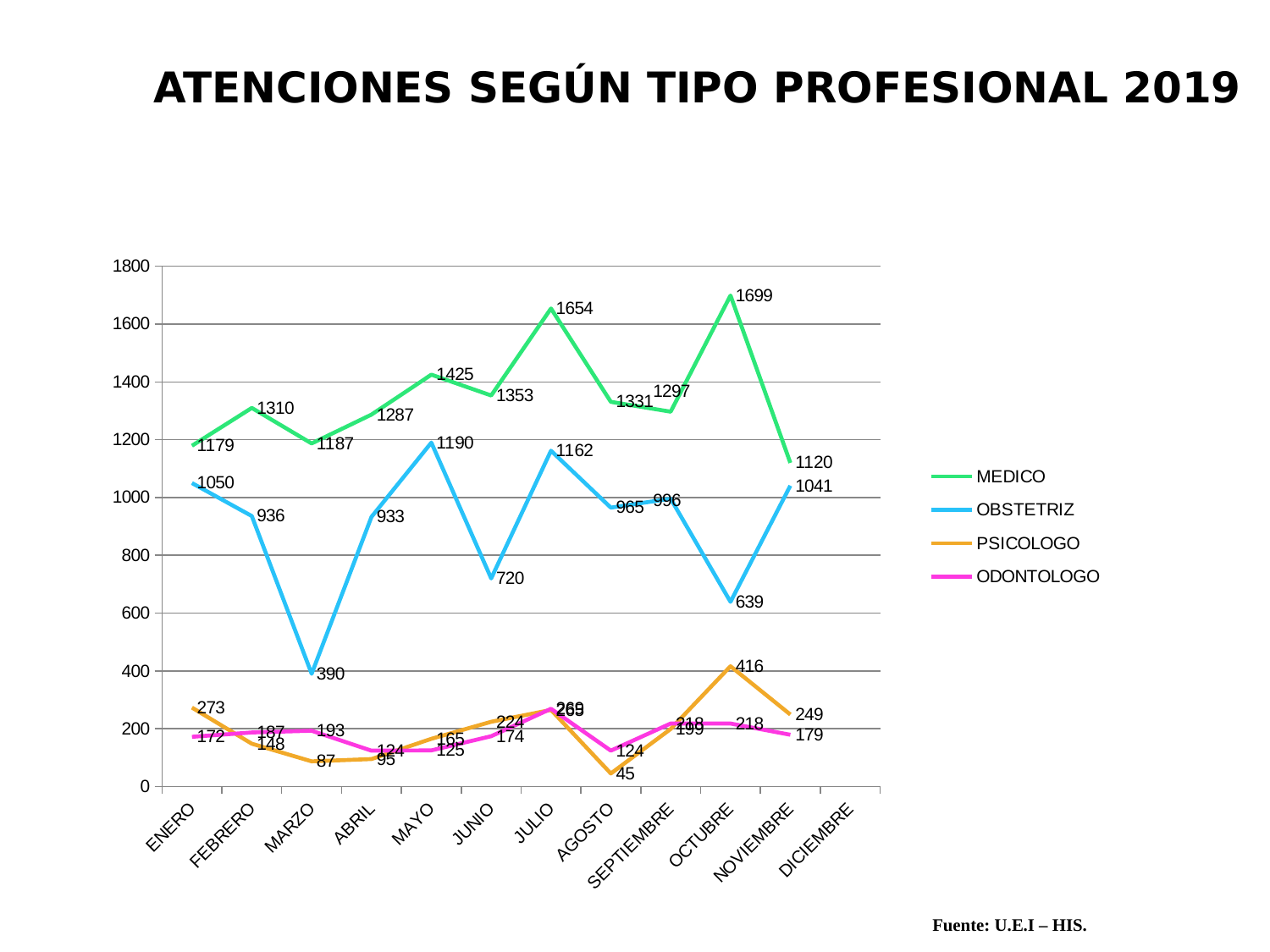

ATENCIONES SEGÚN TIPO PROFESIONAL 2019

[unsupported chart]

Fuente: U.E.I – HIS.